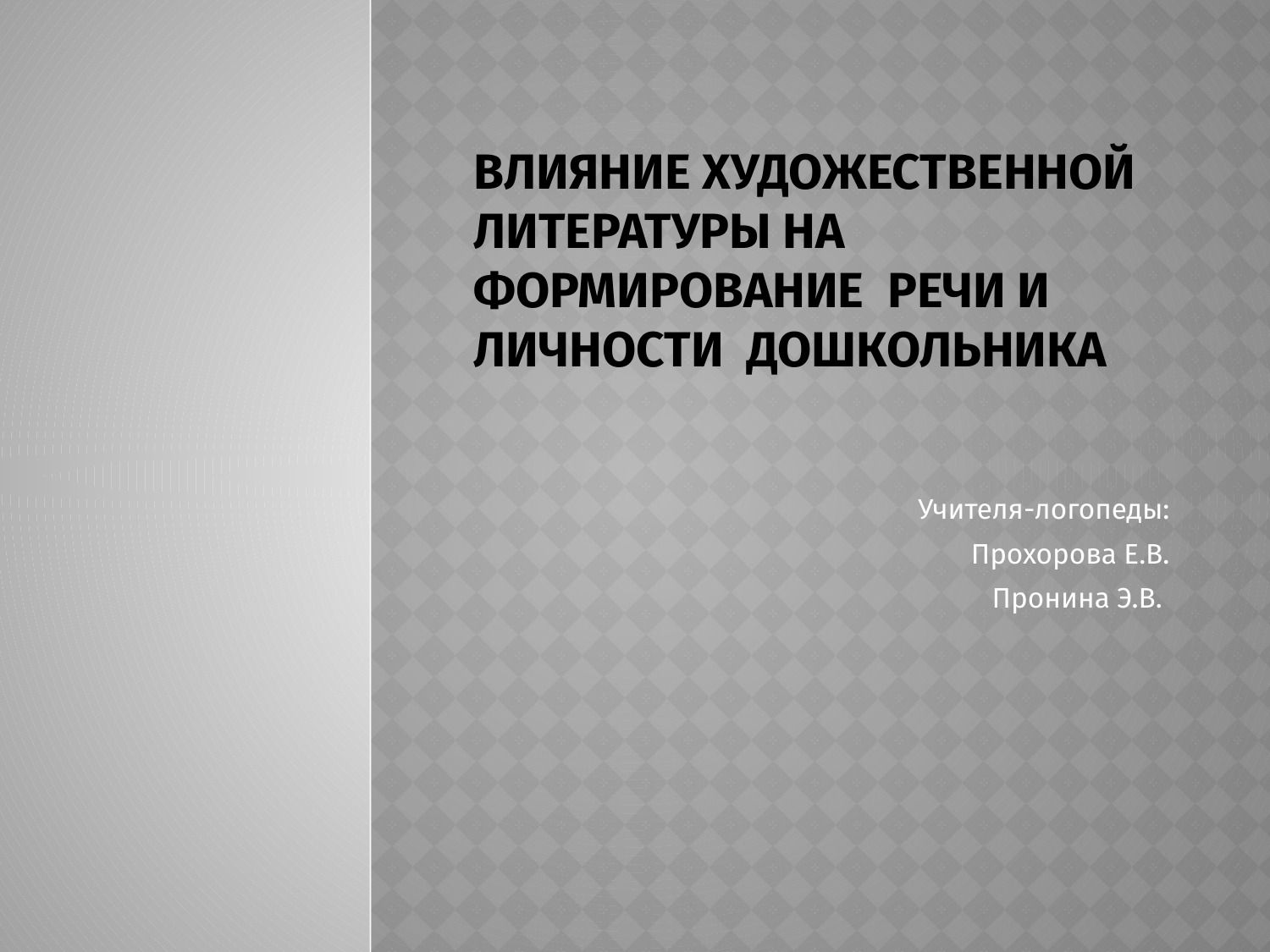

# Влияние художественной литературы на формирование  речи и личности  дошкольника
Учителя-логопеды:
Прохорова Е.В.
Пронина Э.В.